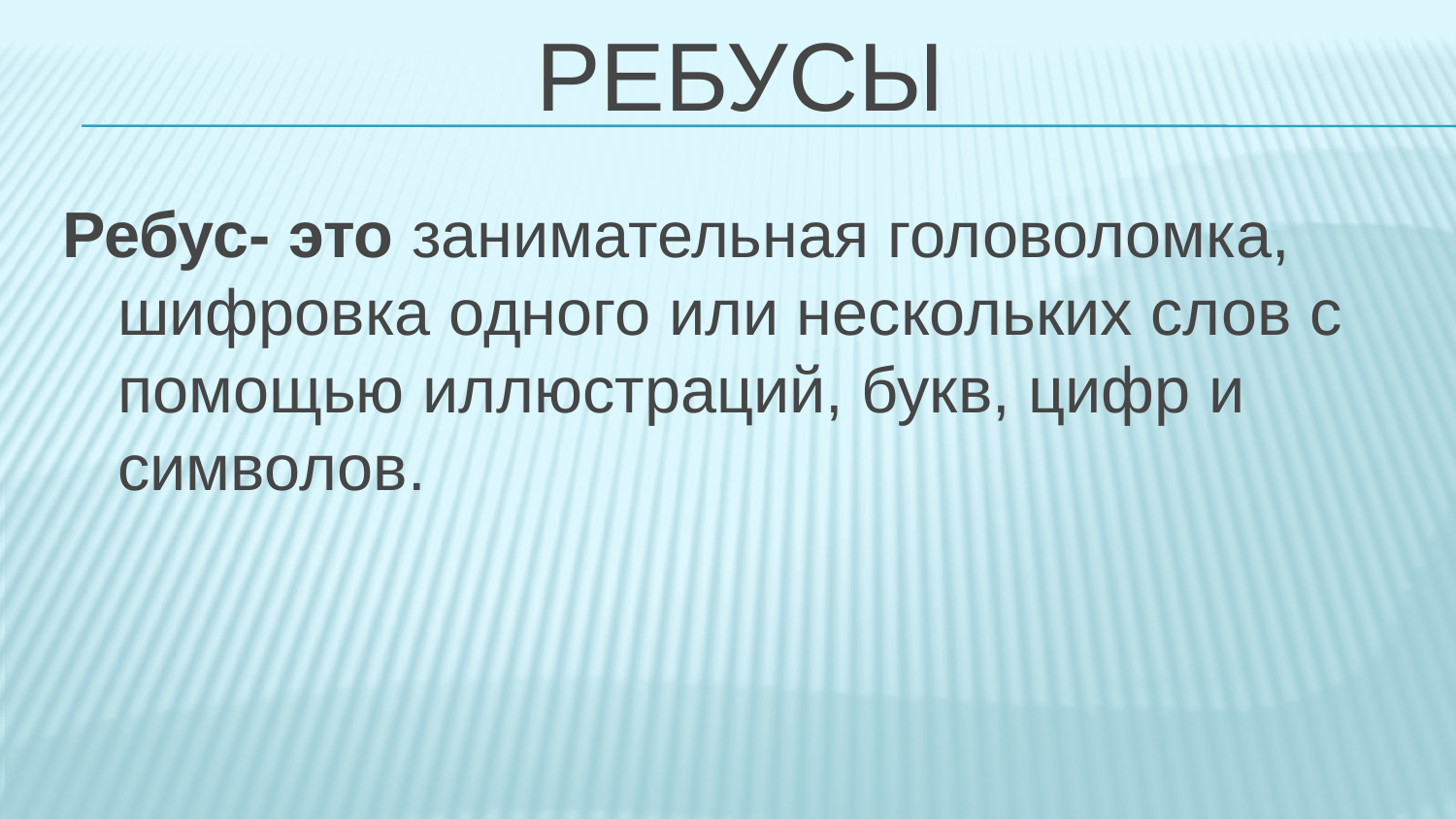

# ребусы
Ребус- это занимательная головоломка, шифровка одного или нескольких слов с помощью иллюстраций, букв, цифр и символов.